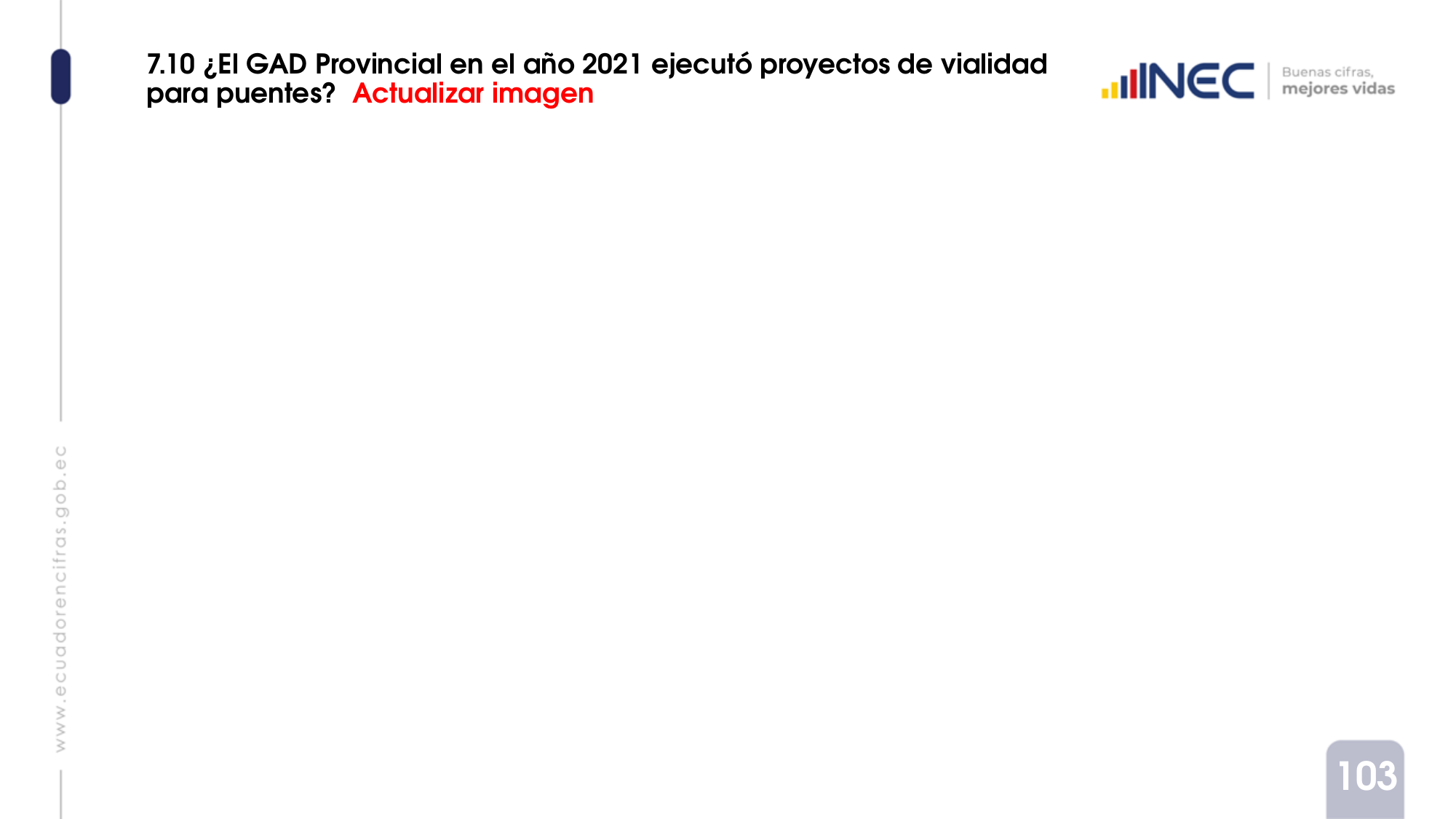

# 7.10 ¿El GAD Provincial en el año 2021 ejecutó proyectos de vialidad para puentes?  Actualizar imagen
103